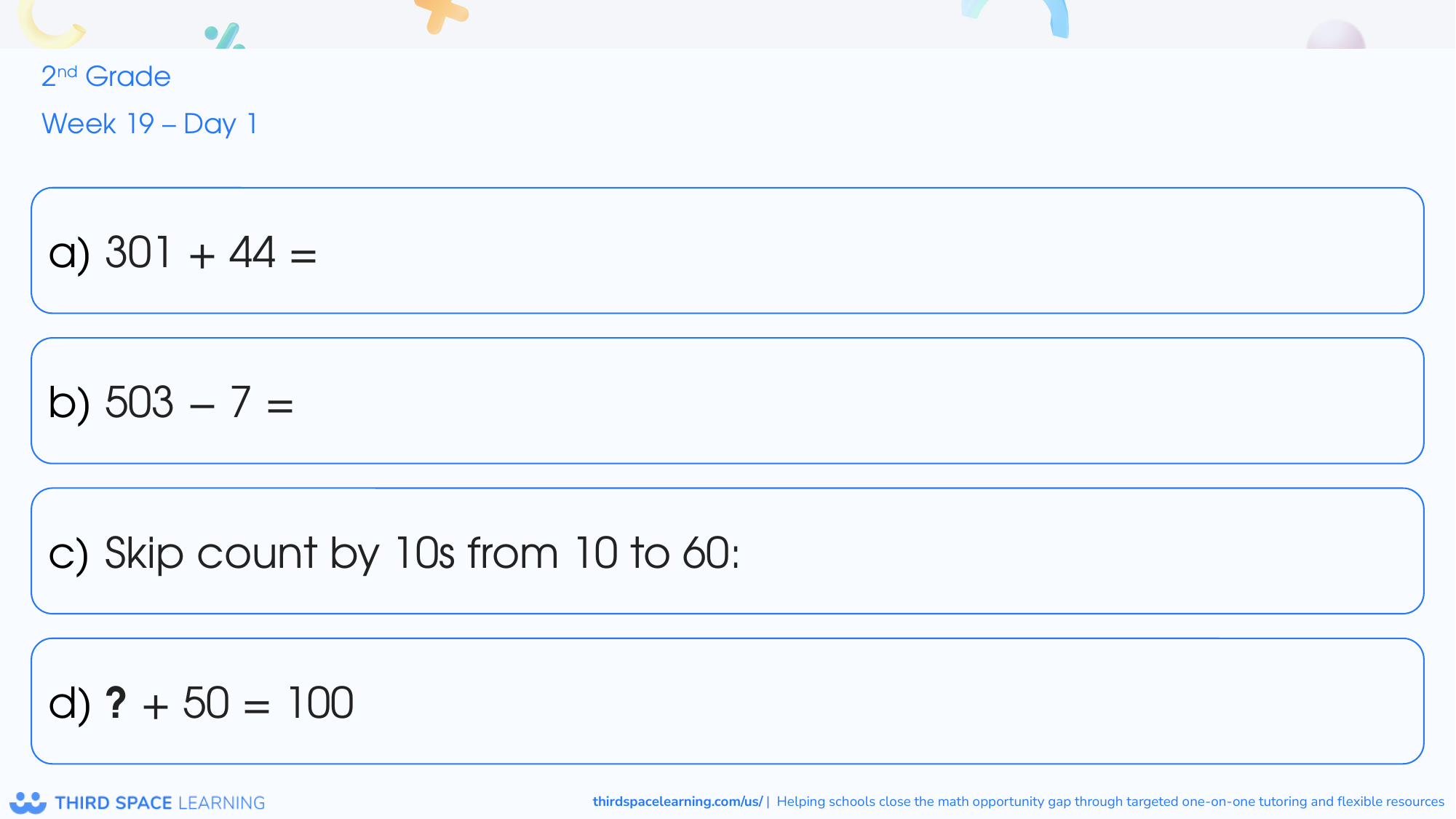

2nd Grade
Week 19 – Day 1
301 + 44 =
503 − 7 =
Skip count by 10s from 10 to 60:
? + 50 = 100